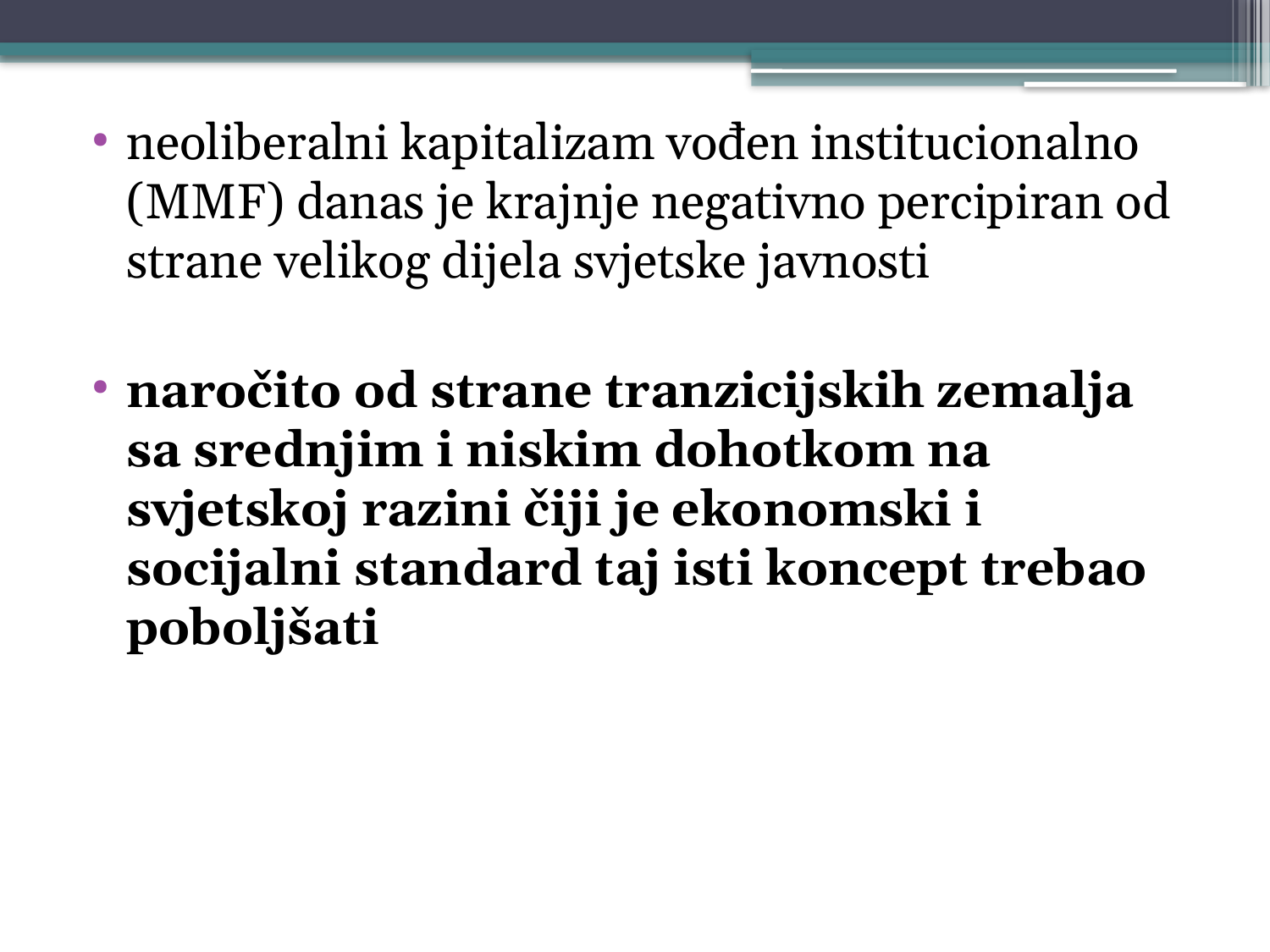

neoliberalni kapitalizam vođen institucionalno (MMF) danas je krajnje negativno percipiran od strane velikog dijela svjetske javnosti

naročito od strane tranzicijskih zemalja sa srednjim i niskim dohotkom na svjetskoj razini čiji je ekonomski i socijalni standard taj isti koncept trebao poboljšati